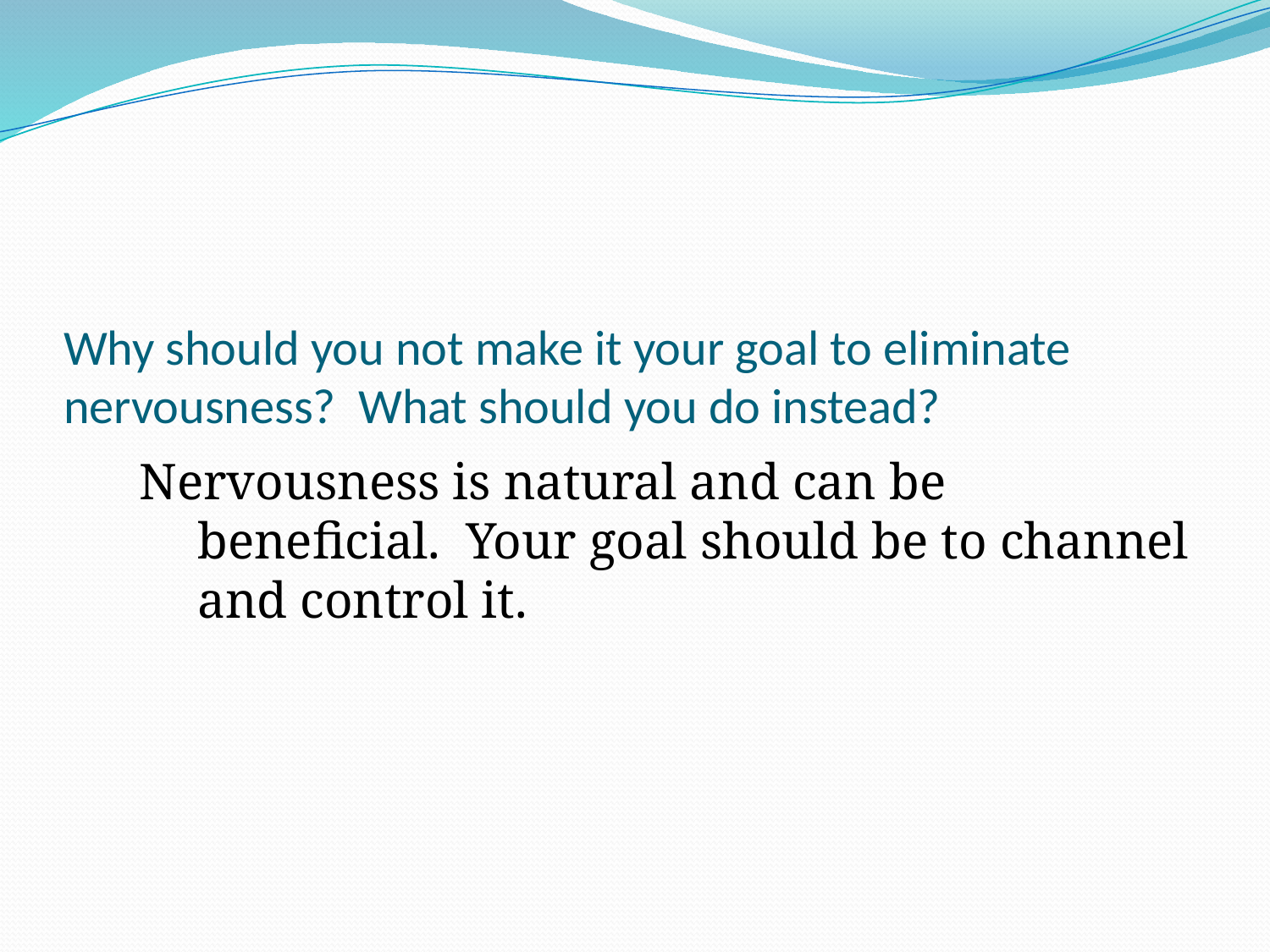

# Why should you not make it your goal to eliminate nervousness?  What should you do instead?
Nervousness is natural and can be beneficial.  Your goal should be to channel and control it.